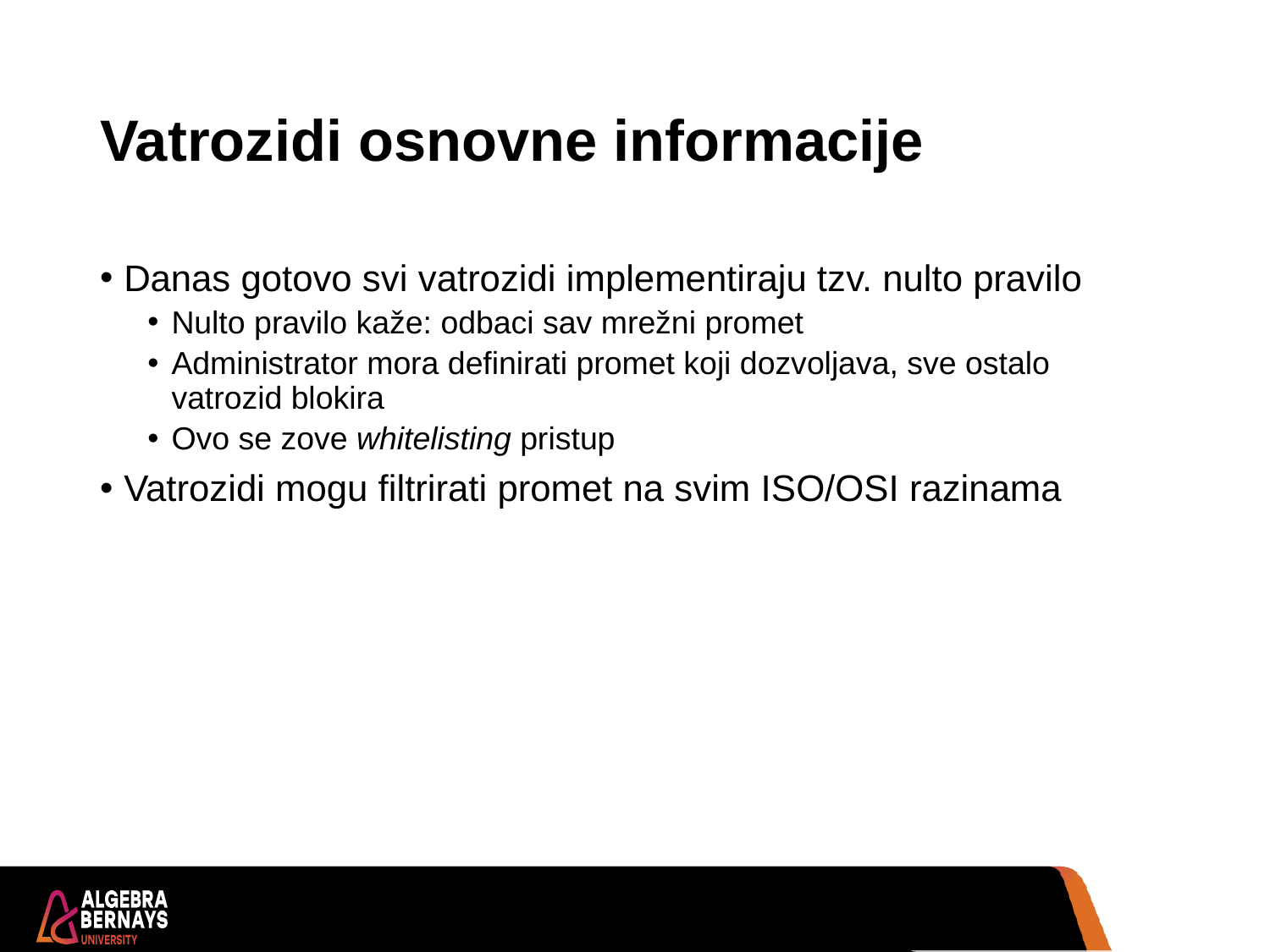

# Vatrozidi osnovne informacije
Danas gotovo svi vatrozidi implementiraju tzv. nulto pravilo
Nulto pravilo kaže: odbaci sav mrežni promet
Administrator mora definirati promet koji dozvoljava, sve ostalo vatrozid blokira
Ovo se zove whitelisting pristup
Vatrozidi mogu filtrirati promet na svim ISO/OSI razinama